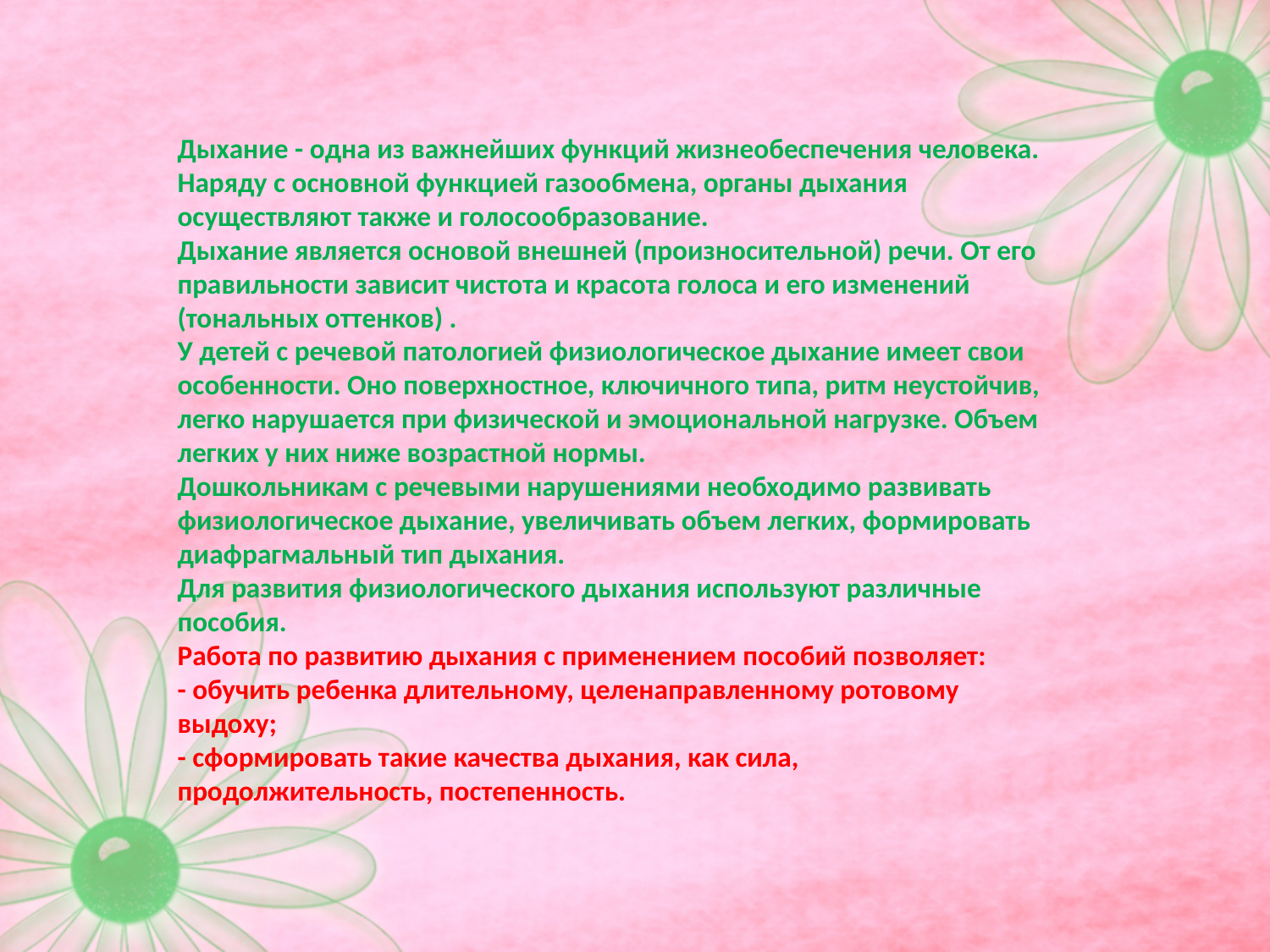

Дыхание - одна из важнейших функций жизнеобеспечения человека. Наряду с основной функцией газообмена, органы дыхания осуществляют также и голосообразование.
Дыхание является основой внешней (произносительной) речи. От его правильности зависит чистота и красота голоса и его изменений (тональных оттенков) .
У детей с речевой патологией физиологическое дыхание имеет свои особенности. Оно поверхностное, ключичного типа, ритм неустойчив, легко нарушается при физической и эмоциональной нагрузке. Объем легких у них ниже возрастной нормы.
Дошкольникам с речевыми нарушениями необходимо развивать физиологическое дыхание, увеличивать объем легких, формировать диафрагмальный тип дыхания.
Для развития физиологического дыхания используют различные пособия.
Работа по развитию дыхания с применением пособий позволяет:
- обучить ребенка длительному, целенаправленному ротовому выдоху;
- сформировать такие качества дыхания, как сила, продолжительность, постепенность.